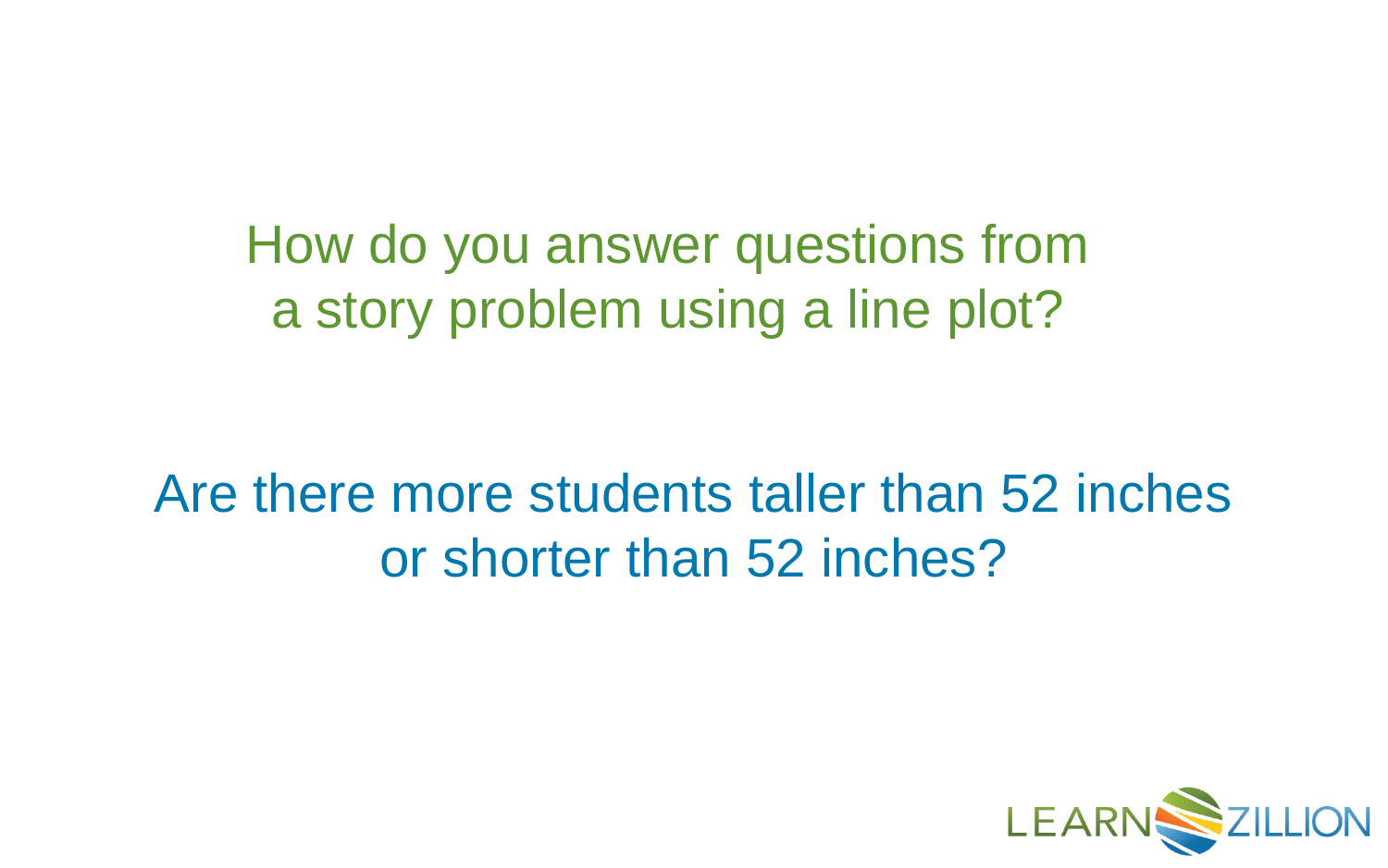

How do you answer questions from a story problem using a line plot?
Are there more students taller than 52 inches or shorter than 52 inches?